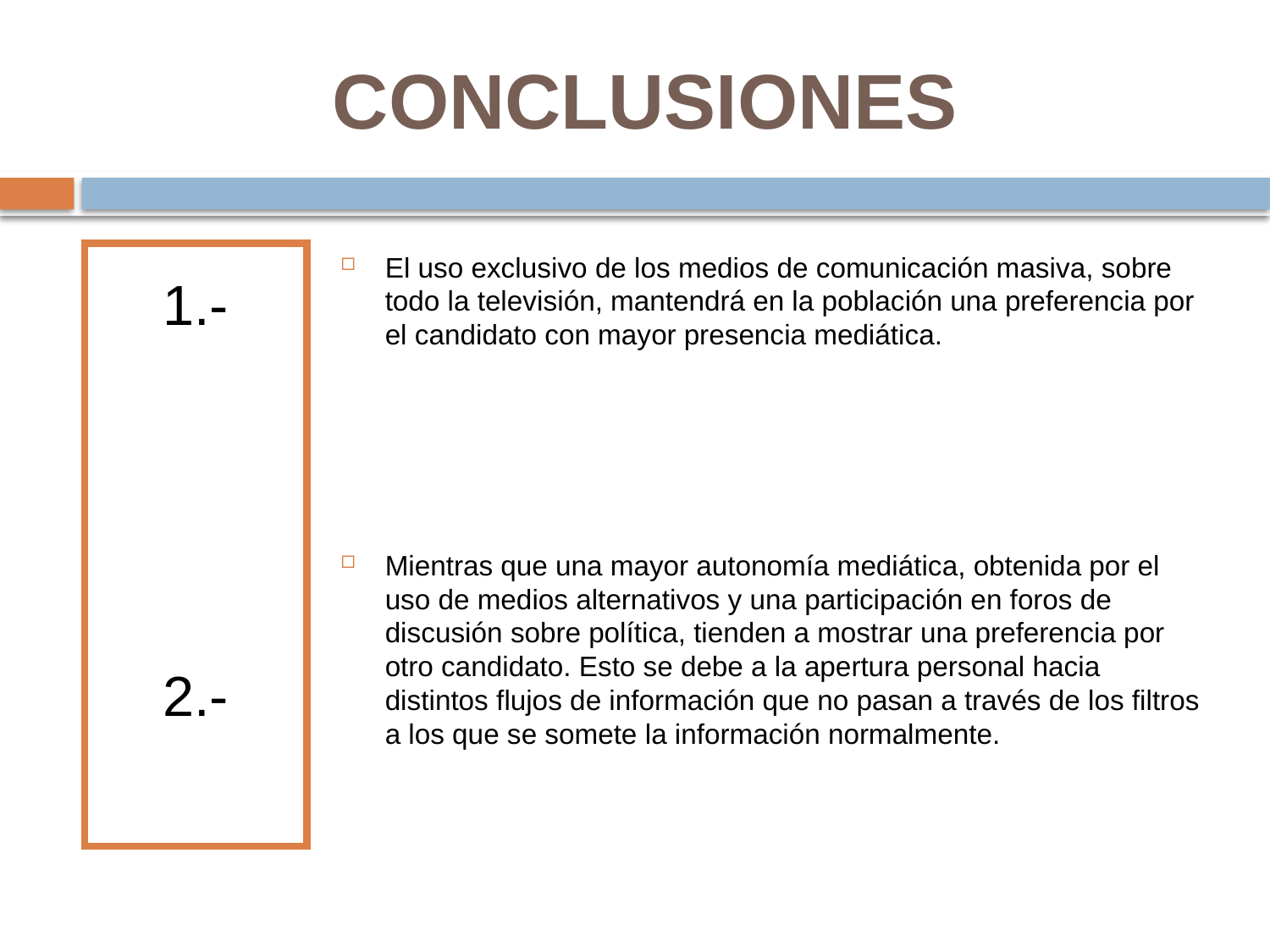

# CONCLUSIONES
1.-

2.-
El uso exclusivo de los medios de comunicación masiva, sobre todo la televisión, mantendrá en la población una preferencia por el candidato con mayor presencia mediática.

Mientras que una mayor autonomía mediática, obtenida por el uso de medios alternativos y una participación en foros de discusión sobre política, tienden a mostrar una preferencia por otro candidato. Esto se debe a la apertura personal hacia distintos flujos de información que no pasan a través de los filtros a los que se somete la información normalmente.